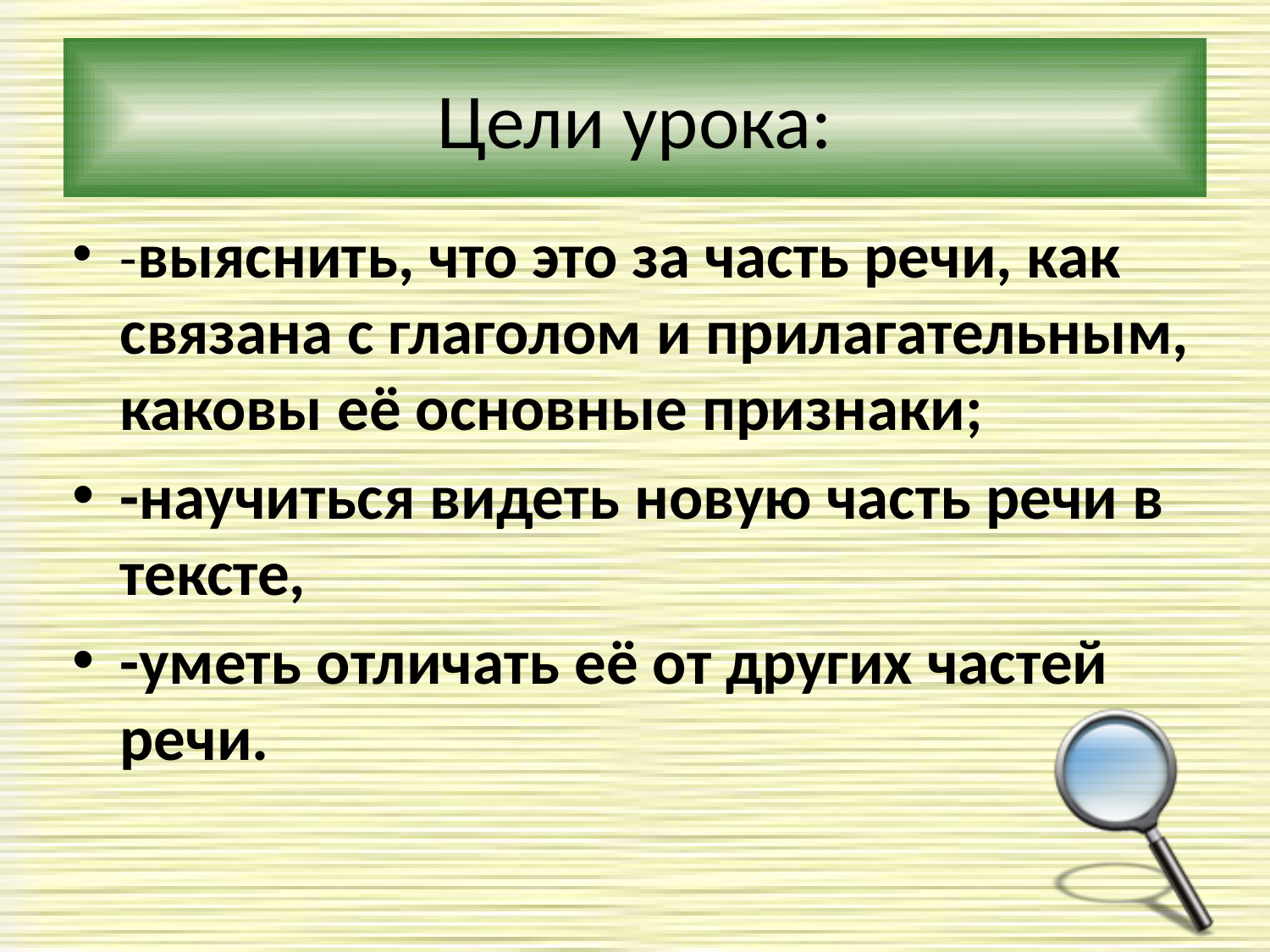

# Цели урока:
-выяснить, что это за часть речи, как связана с глаголом и прилагательным, каковы её основные признаки;
-научиться видеть новую часть речи в тексте,
-уметь отличать её от других частей речи.